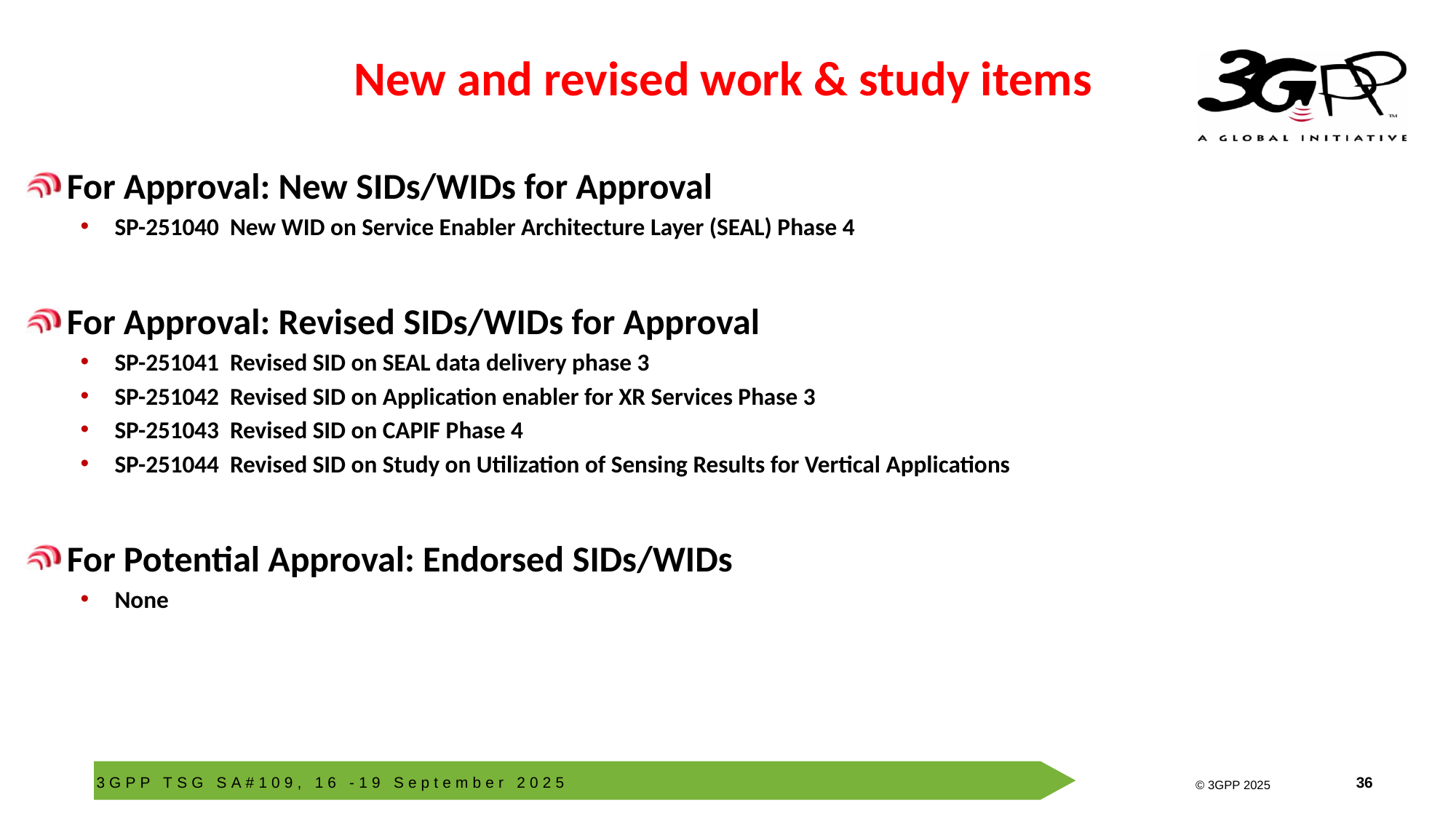

# New and revised work & study items
For Approval: New SIDs/WIDs for Approval
SP-251040  New WID on Service Enabler Architecture Layer (SEAL) Phase 4

For Approval: Revised SIDs/WIDs for Approval
SP-251041  Revised SID on SEAL data delivery phase 3
SP-251042  Revised SID on Application enabler for XR Services Phase 3
SP-251043  Revised SID on CAPIF Phase 4
SP-251044  Revised SID on Study on Utilization of Sensing Results for Vertical Applications

For Potential Approval: Endorsed SIDs/WIDs
None